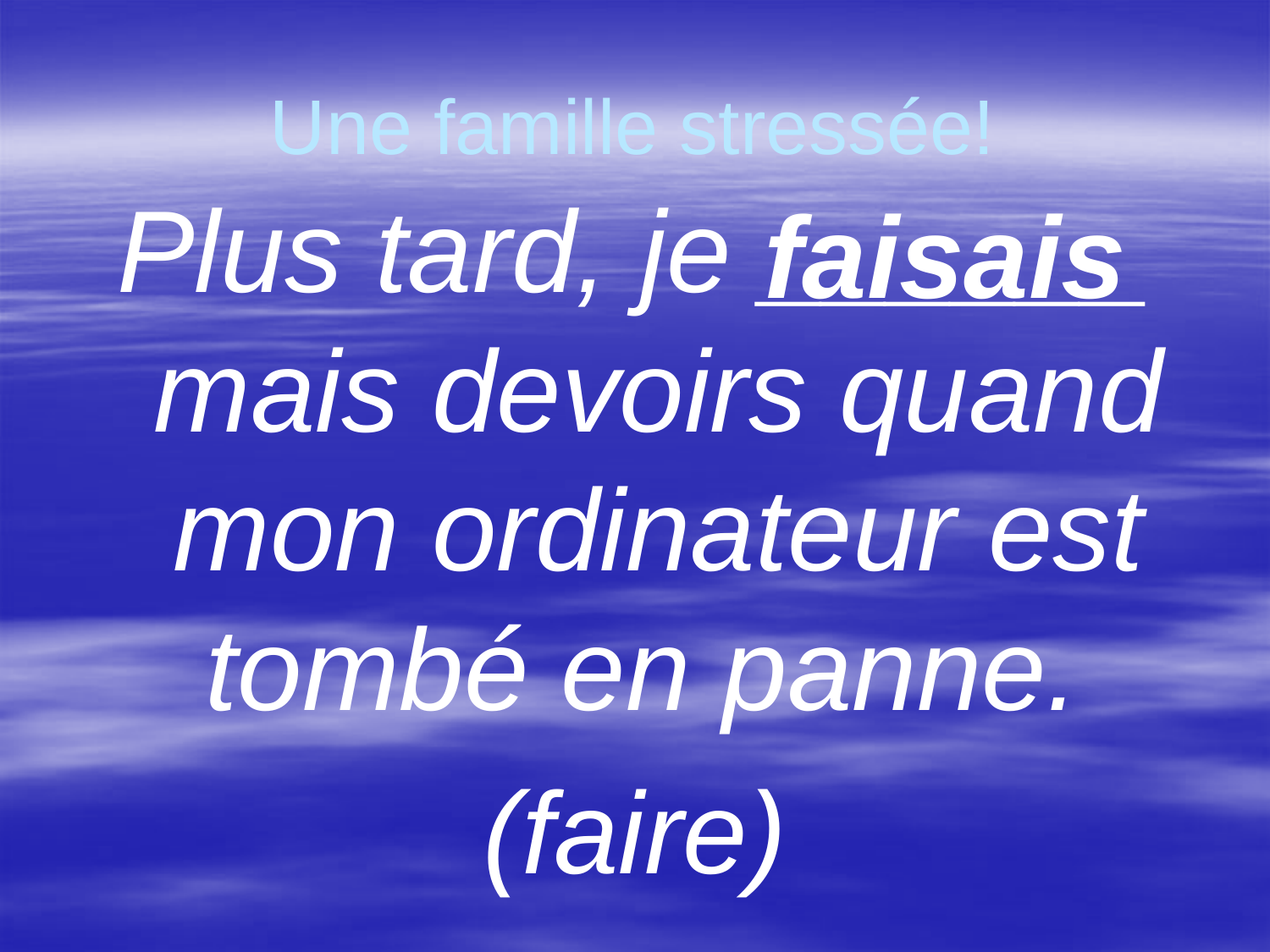

# Une famille stressée!
Plus tard, je ______ mais devoirs quand mon ordinateur est tombé en panne.
(faire)
faisais